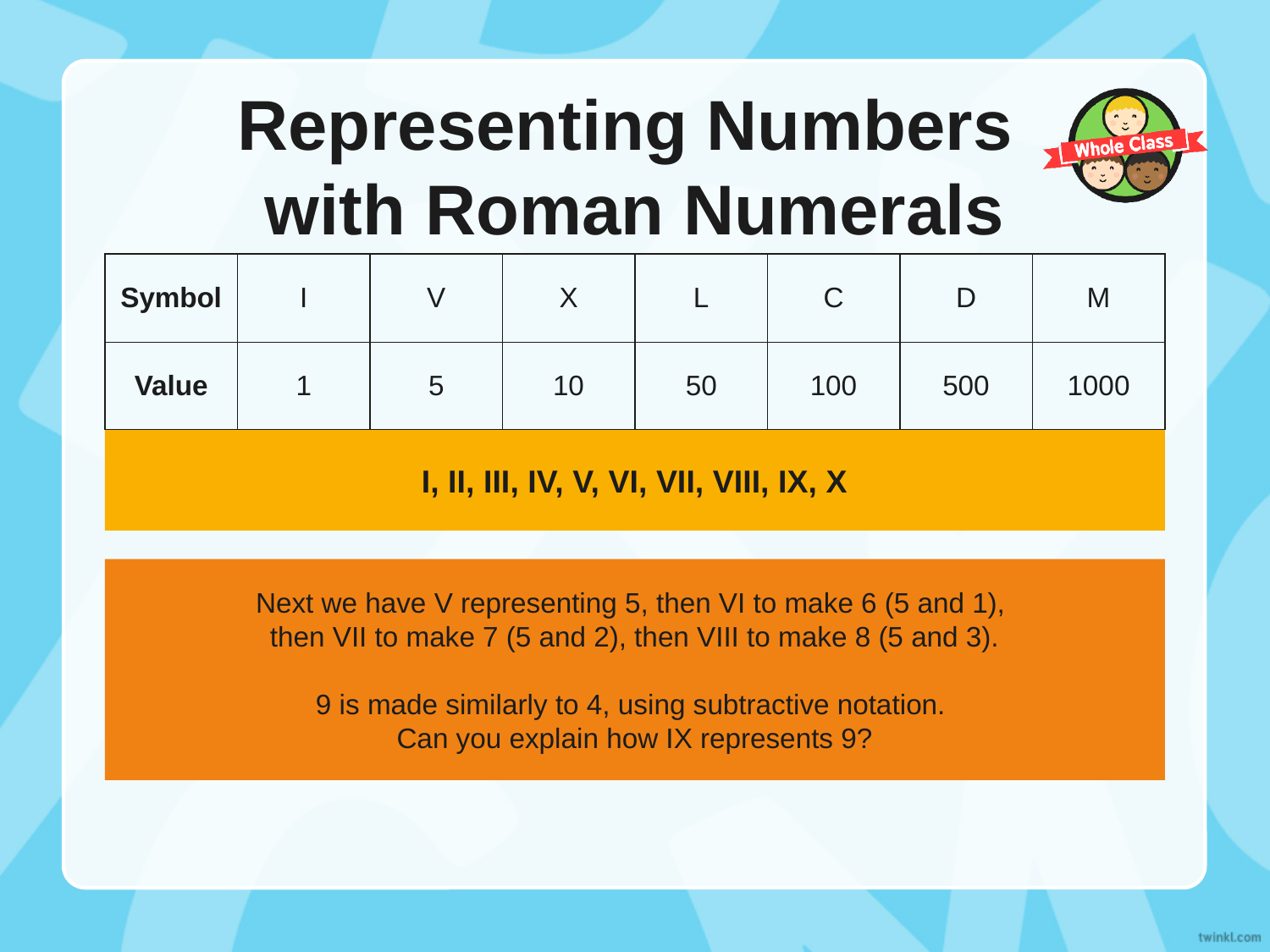

Representing Numbers
with Roman Numerals
| Symbol | I | V | X | L | C | D | M |
| --- | --- | --- | --- | --- | --- | --- | --- |
| Value | 1 | 5 | 10 | 50 | 100 | 500 | 1000 |
I, II, III, IV, V, VI, VII, VIII, IX, X
Next we have V representing 5, then VI to make 6 (5 and 1),
then VII to make 7 (5 and 2), then VIII to make 8 (5 and 3).

9 is made similarly to 4, using subtractive notation.
Can you explain how IX represents 9?